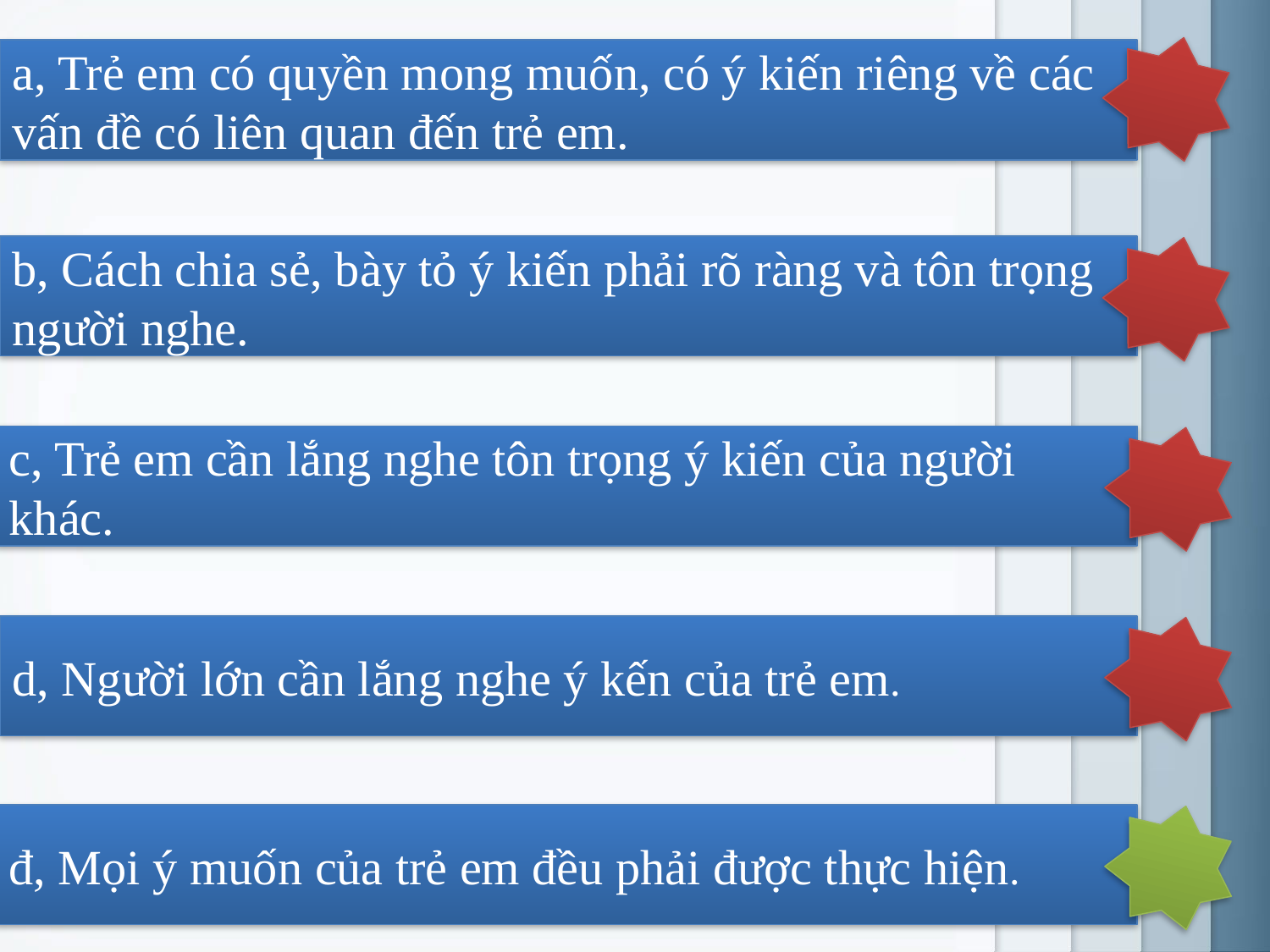

a, Trẻ em có quyền mong muốn, có ý kiến riêng về các vấn đề có liên quan đến trẻ em.
b, Cách chia sẻ, bày tỏ ý kiến phải rõ ràng và tôn trọng người nghe.

c, Trẻ em cần lắng nghe tôn trọng ý kiến của người khác.

d, Người lớn cần lắng nghe ý kến của trẻ em.

đ, Mọi ý muốn của trẻ em đều phải được thực hiện.